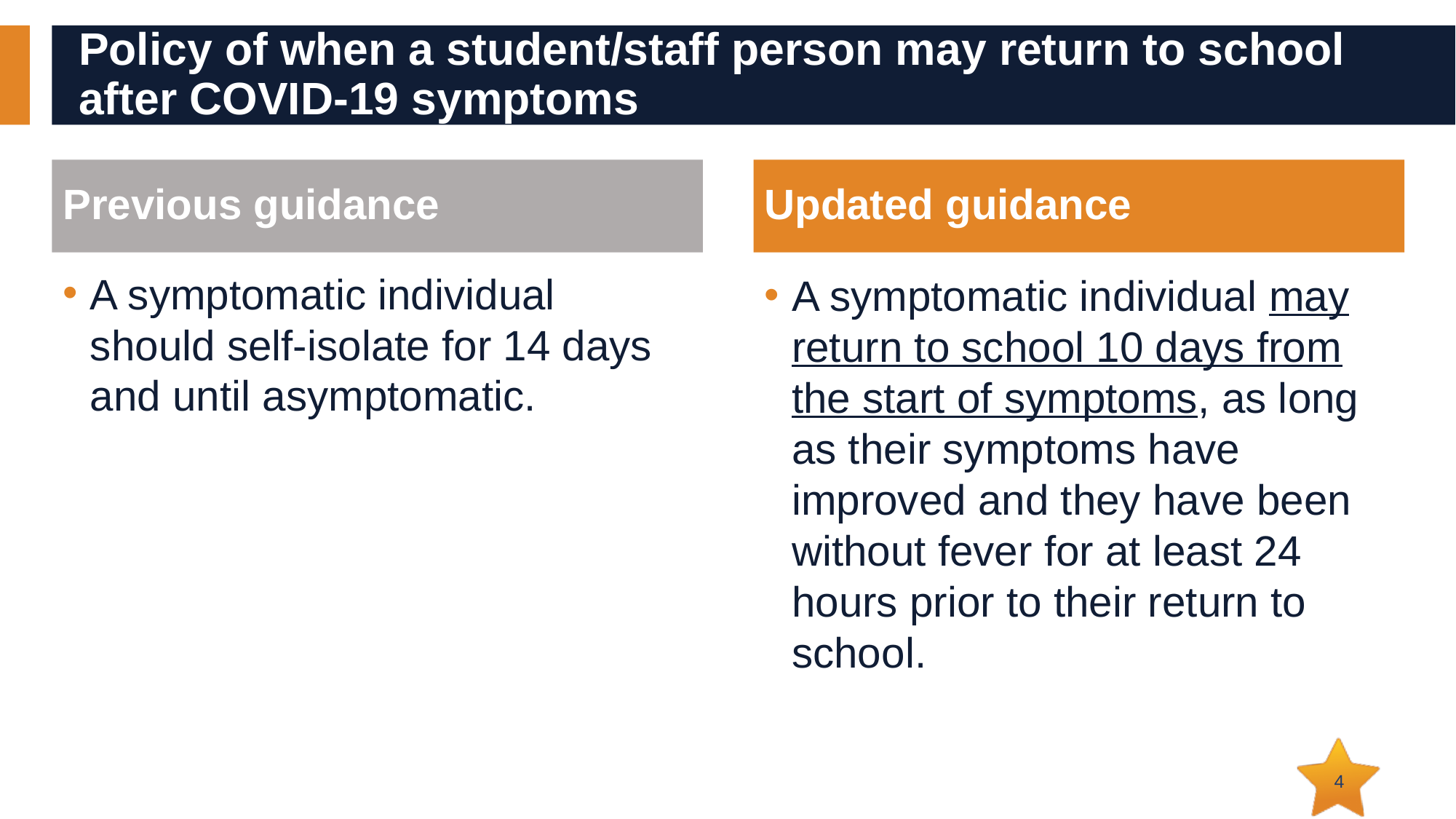

# Policy of when a student/staff person may return to school after COVID-19 symptoms
Previous guidance
Updated guidance
A symptomatic individual should self-isolate for 14 days and until asymptomatic.
A symptomatic individual may return to school 10 days from the start of symptoms, as long as their symptoms have improved and they have been without fever for at least 24 hours prior to their return to school.
4